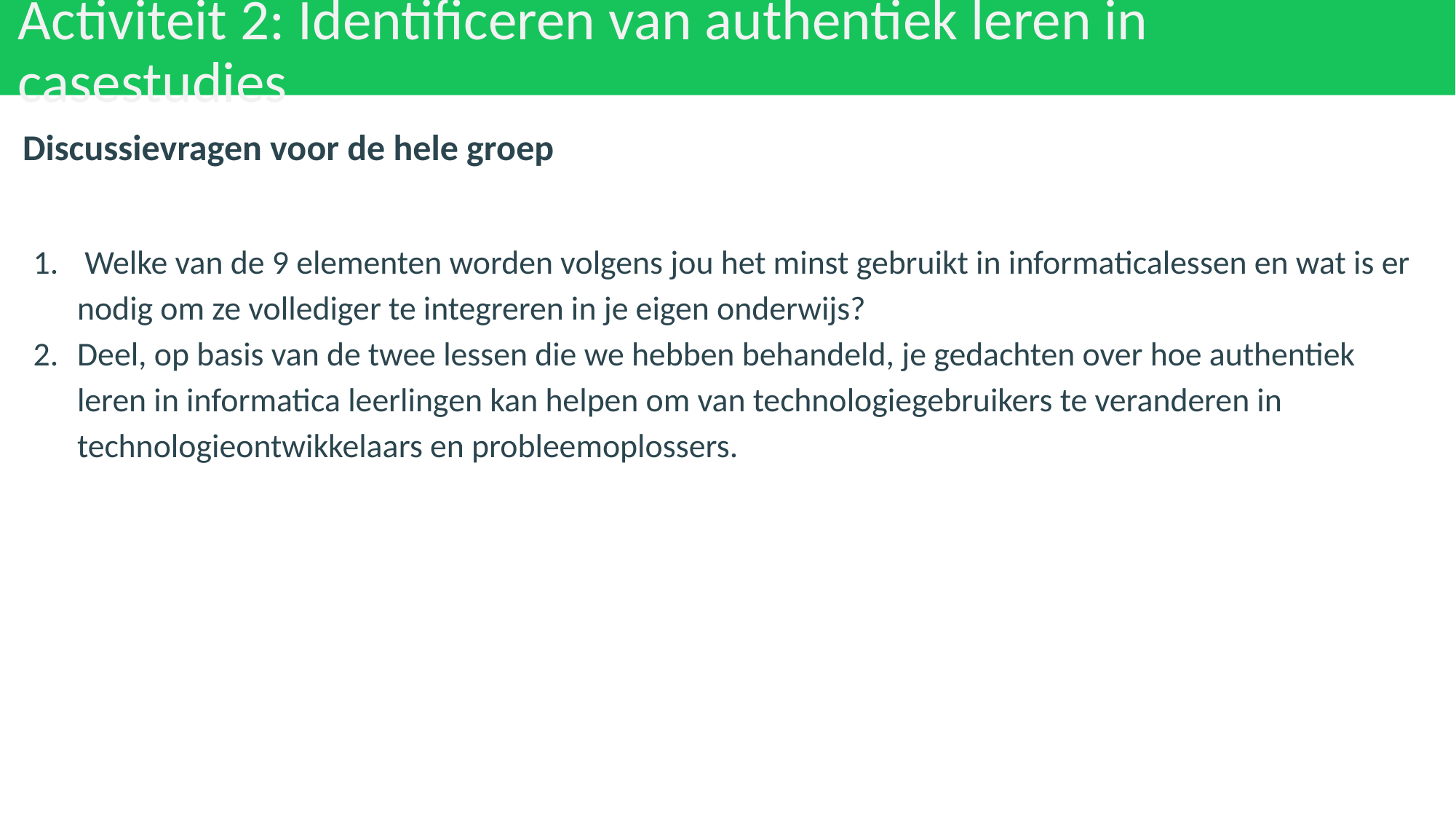

# Activiteit 2: Identificeren van authentiek leren in casestudies
Discussievragen voor de hele groep

 Welke van de 9 elementen worden volgens jou het minst gebruikt in informaticalessen en wat is er nodig om ze vollediger te integreren in je eigen onderwijs?
Deel, op basis van de twee lessen die we hebben behandeld, je gedachten over hoe authentiek leren in informatica leerlingen kan helpen om van technologiegebruikers te veranderen in technologieontwikkelaars en probleemoplossers.